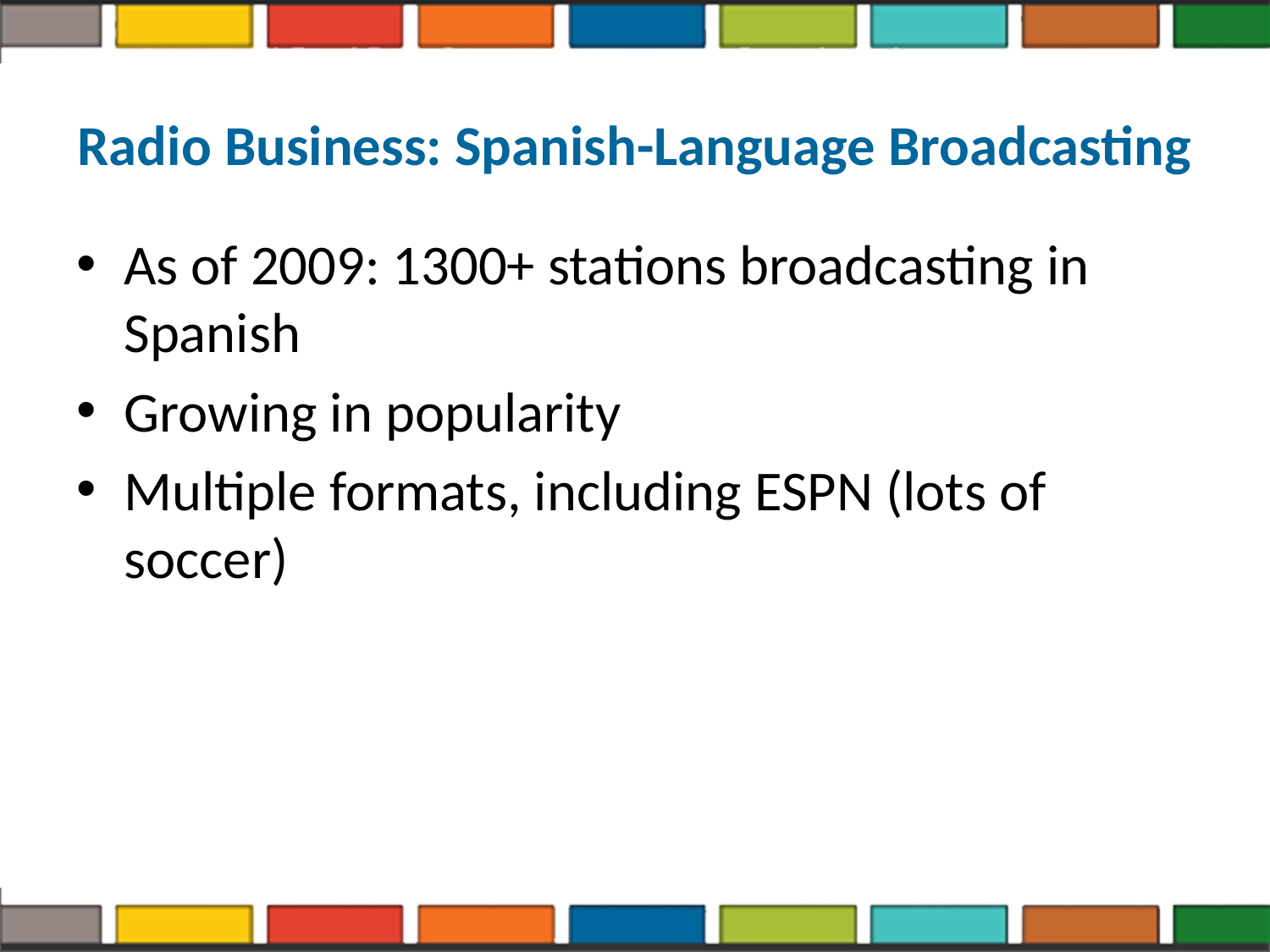

# Radio Business: Spanish-Language Broadcasting
As of 2009: 1300+ stations broadcasting in Spanish
Growing in popularity
Multiple formats, including ESPN (lots of soccer)